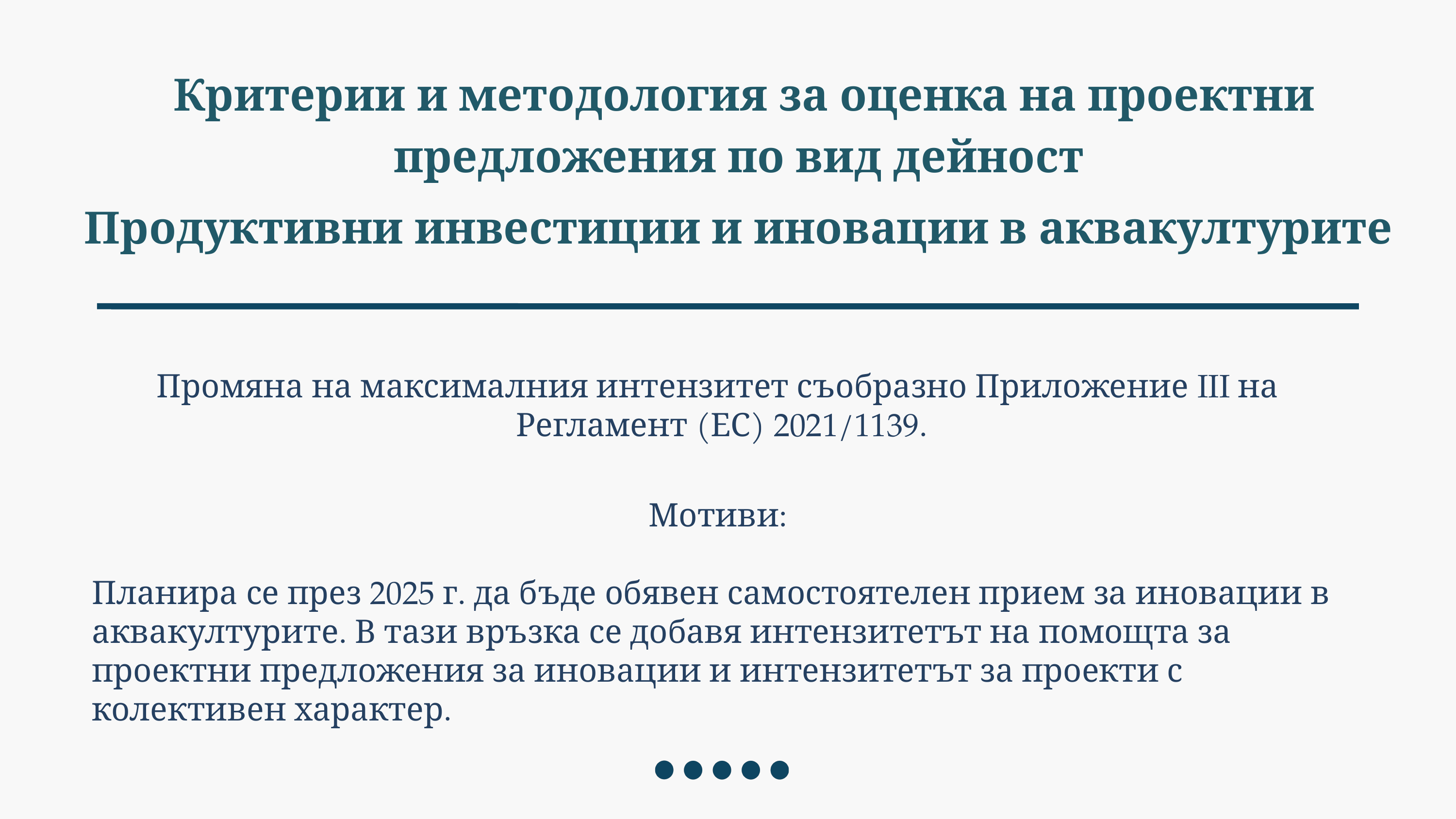

Критерии и методология за оценка на проектни предложения по вид дейност
Продуктивни инвестиции и иновации в аквакултурите

Промяна на максималния интензитет съобразно Приложение III на
Регламент (ЕС) 2021/1139.

Мотиви:

Планира се през 2025 г. да бъде обявен самостоятелен прием за иновации в аквакултурите. В тази връзка се добавя интензитетът на помощта за проектни предложения за иновации и интензитетът за проекти с колективен характер.